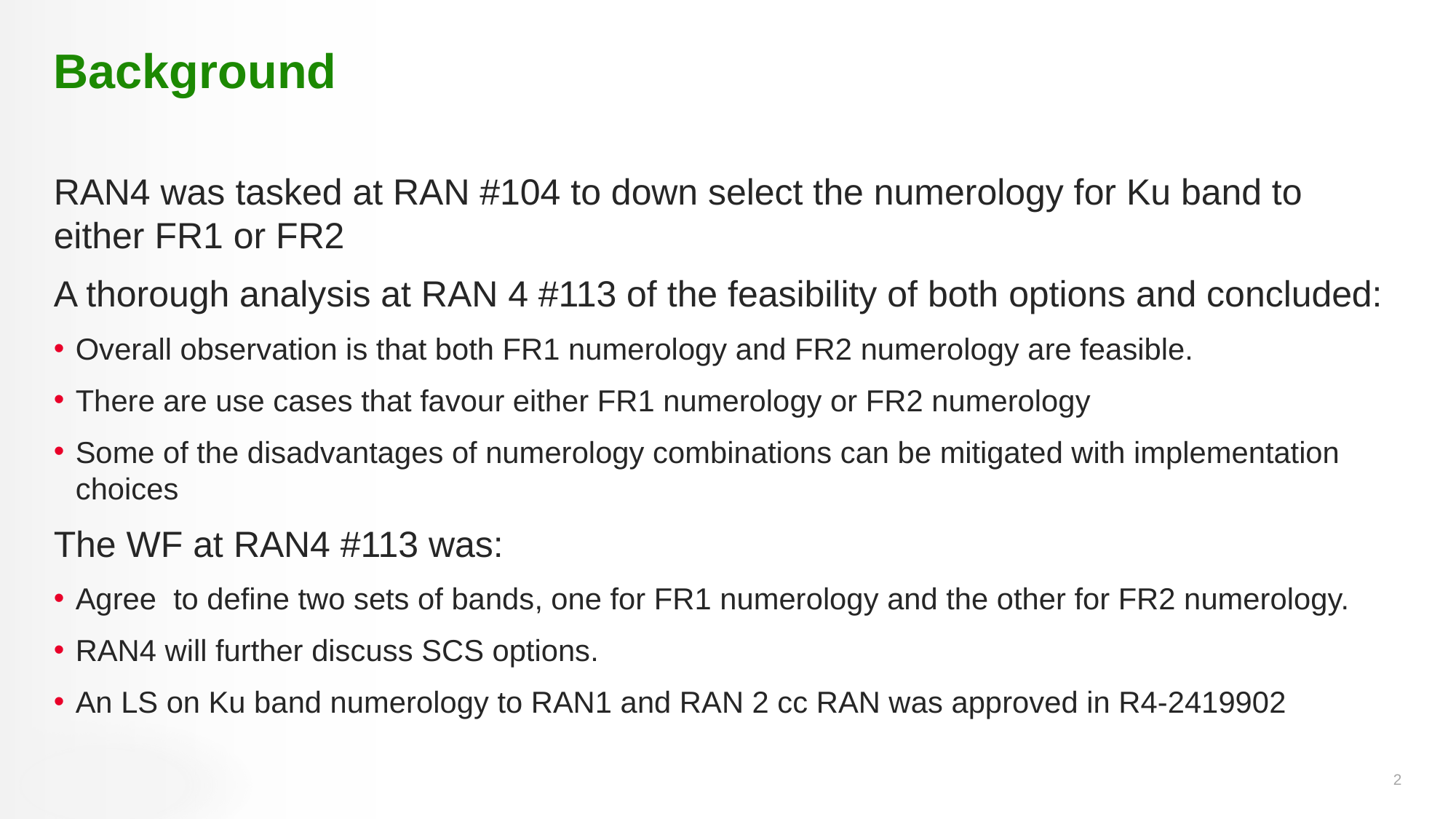

# Background
RAN4 was tasked at RAN #104 to down select the numerology for Ku band to either FR1 or FR2
A thorough analysis at RAN 4 #113 of the feasibility of both options and concluded:
Overall observation is that both FR1 numerology and FR2 numerology are feasible.
There are use cases that favour either FR1 numerology or FR2 numerology
Some of the disadvantages of numerology combinations can be mitigated with implementation choices
The WF at RAN4 #113 was:
Agree  to define two sets of bands, one for FR1 numerology and the other for FR2 numerology.
RAN4 will further discuss SCS options.
An LS on Ku band numerology to RAN1 and RAN 2 cc RAN was approved in R4-2419902